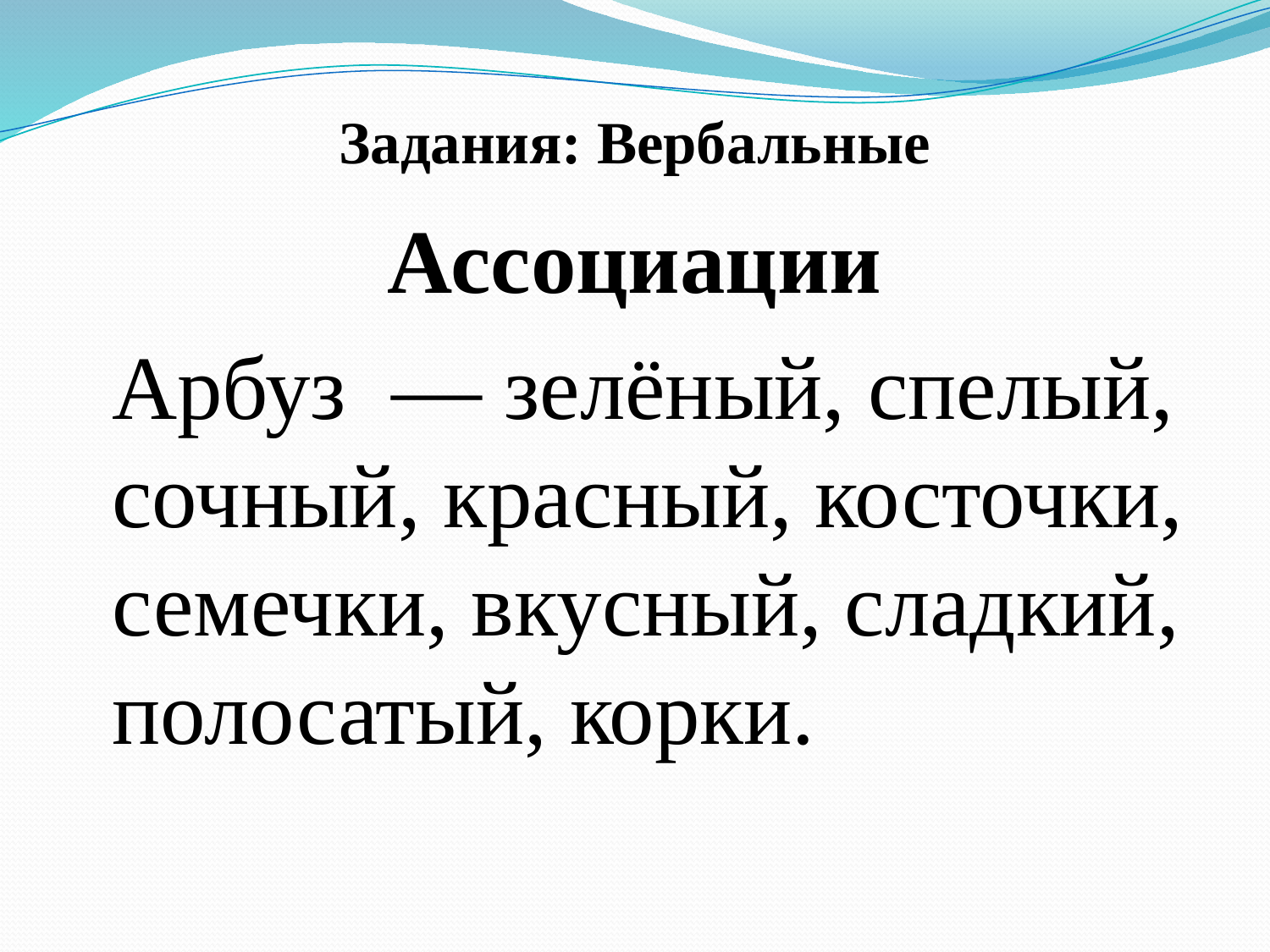

# Задания: Вербальные
Ассоциации
	Арбуз  — зелёный, спелый, сочный, красный, косточки, семечки, вкусный, сладкий, полосатый, корки.